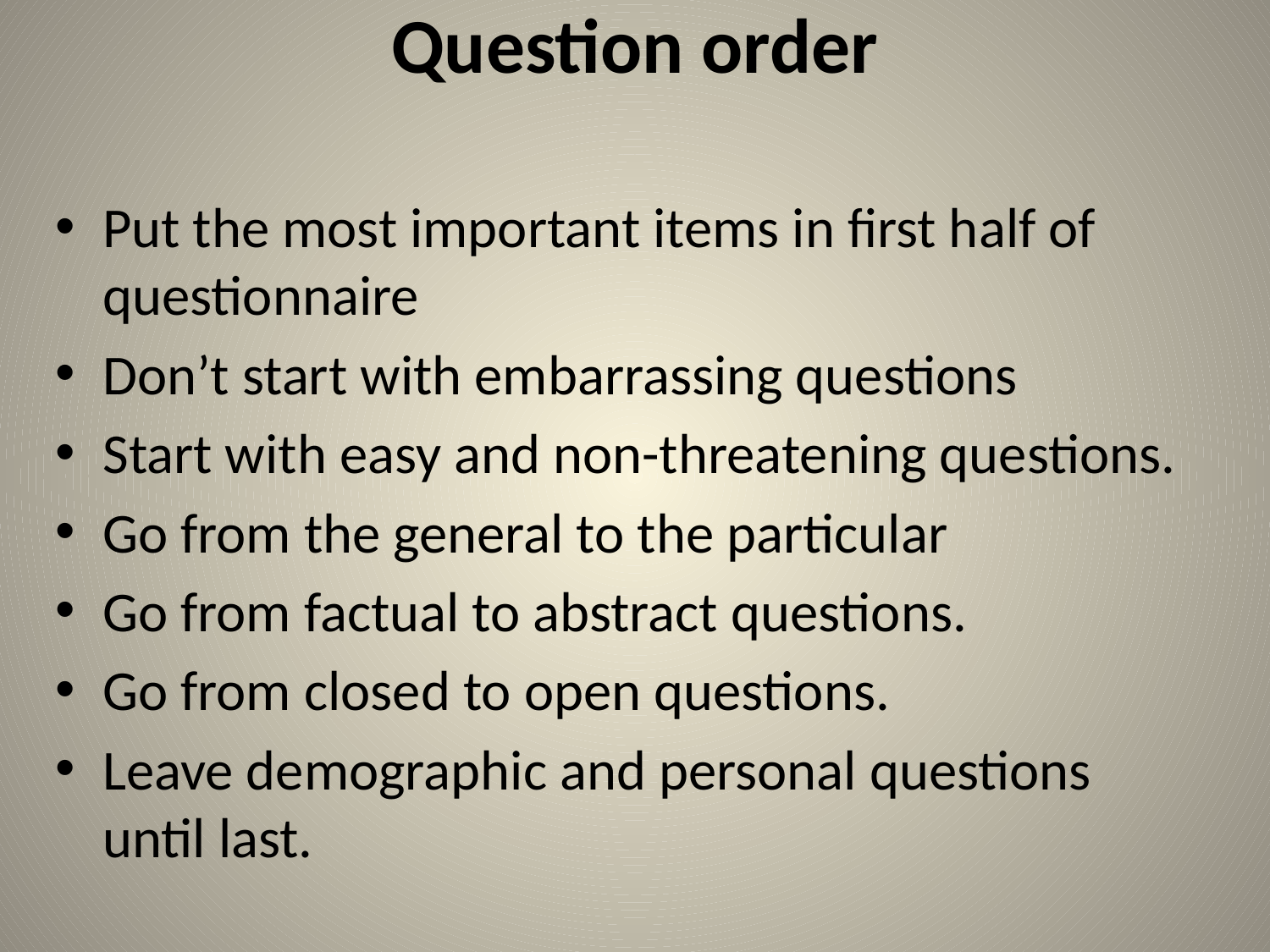

# Question order

Put the most important items in first half of questionnaire
Don’t start with embarrassing questions
Start with easy and non-threatening questions.
Go from the general to the particular
Go from factual to abstract questions.
Go from closed to open questions.
Leave demographic and personal questions until last.